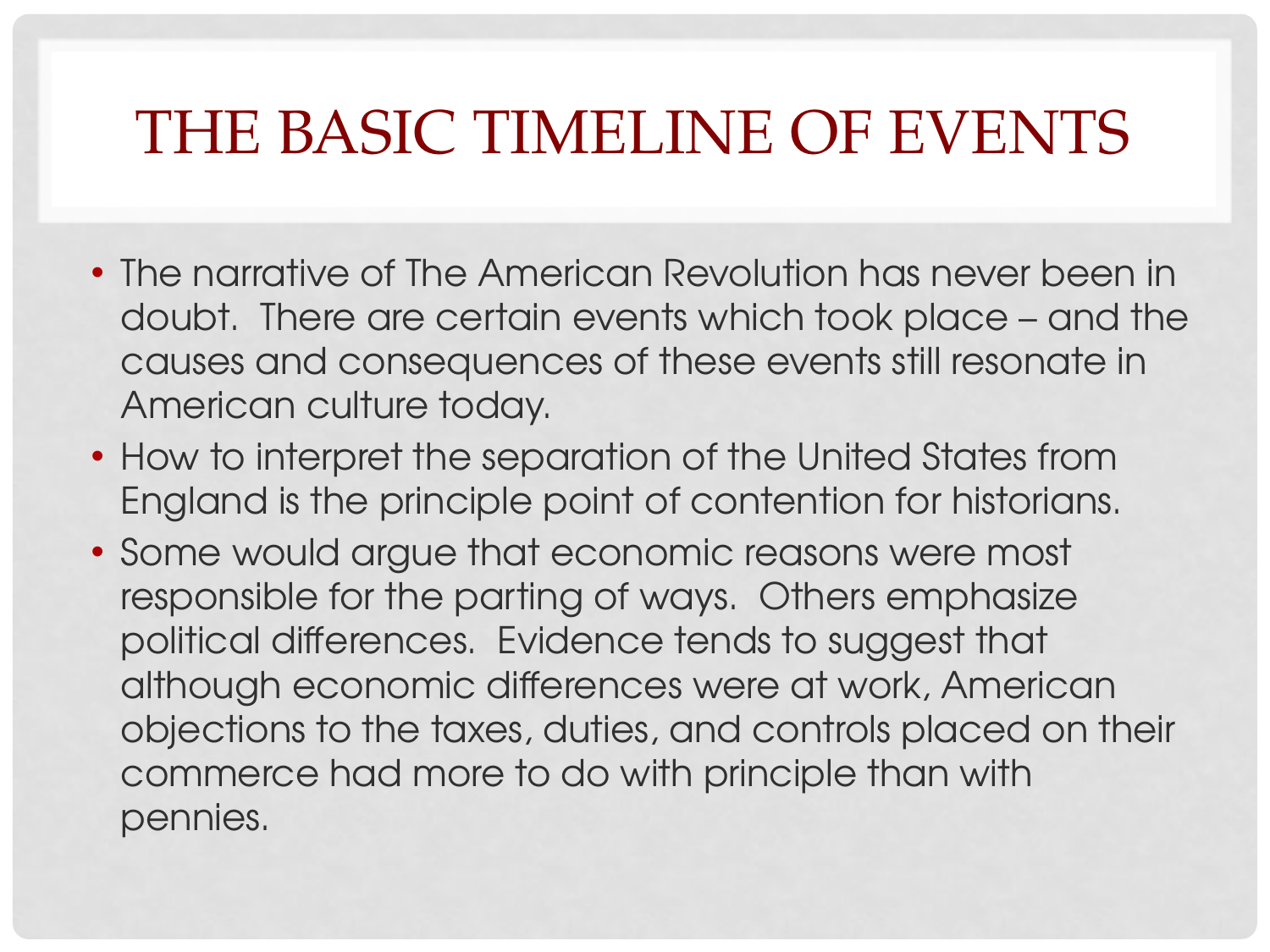

# The Basic Timeline of Events
The narrative of The American Revolution has never been in doubt.  There are certain events which took place – and the causes and consequences of these events still resonate in American culture today.
How to interpret the separation of the United States from England is the principle point of contention for historians.
Some would argue that economic reasons were most responsible for the parting of ways.  Others emphasize political differences.  Evidence tends to suggest that although economic differences were at work, American objections to the taxes, duties, and controls placed on their commerce had more to do with principle than with pennies.